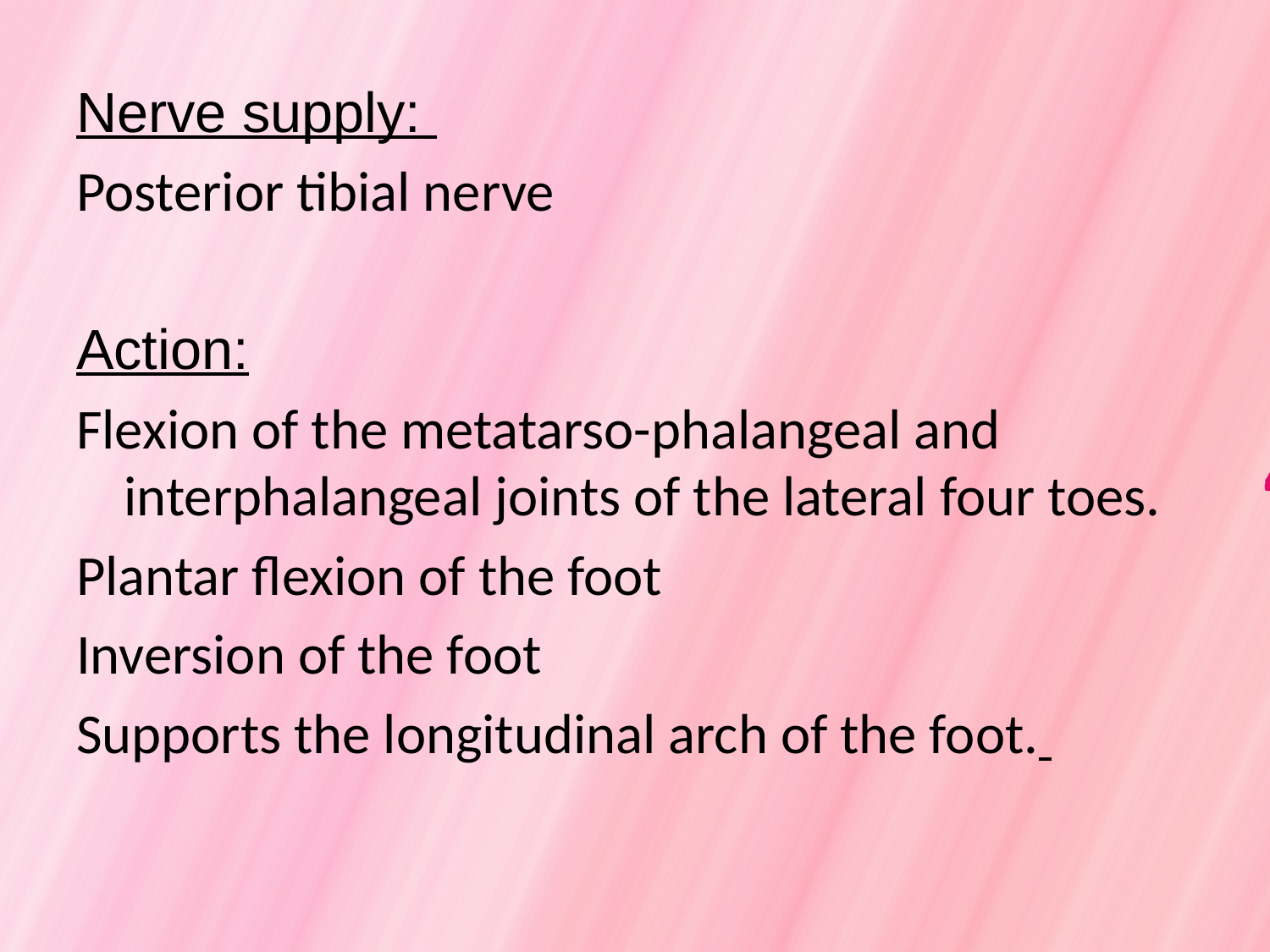

Nerve supply:
Posterior tibial nerve

Action:
Flexion of the metatarso-phalangeal and interphalangeal joints of the lateral four toes.
Plantar flexion of the foot
Inversion of the foot
Supports the longitudinal arch of the foot.